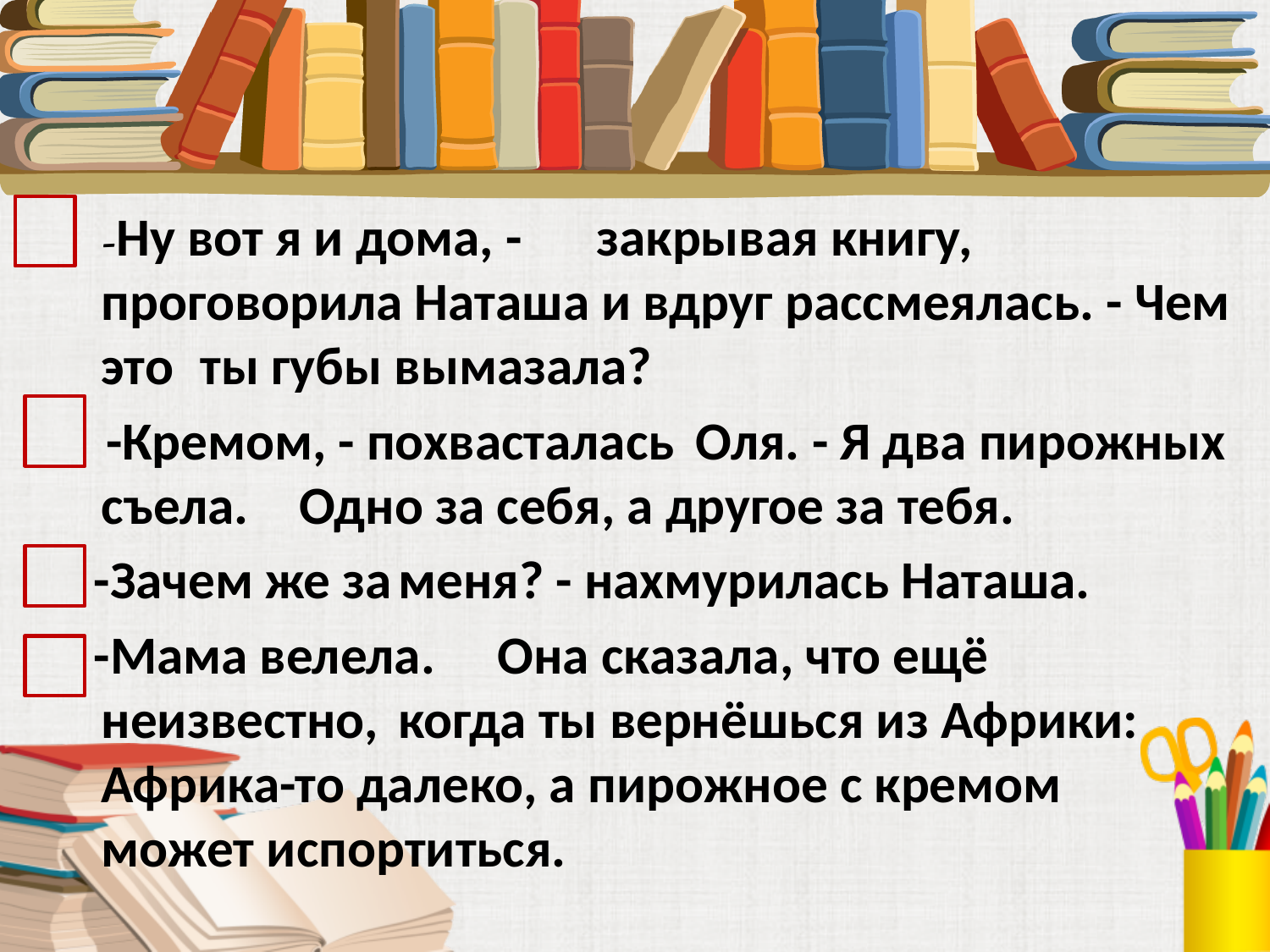

#

     -Ну вот я и дома, -	закрывая книгу, проговорила Наташа и вдруг рассмеялась. - Чем это	ты губы вымазала?
    -Кремом, - похвасталась	Оля. - Я два пирожных съела.	Одно за себя, а другое за тебя.
   -Зачем же за	меня? - нахмурилась Наташа.
   -Мама велела.	Она сказала, что ещё неизвестно,	когда ты вернёшься из Африки:	Африка-то далеко, а пирожное с кремом  может испортиться.